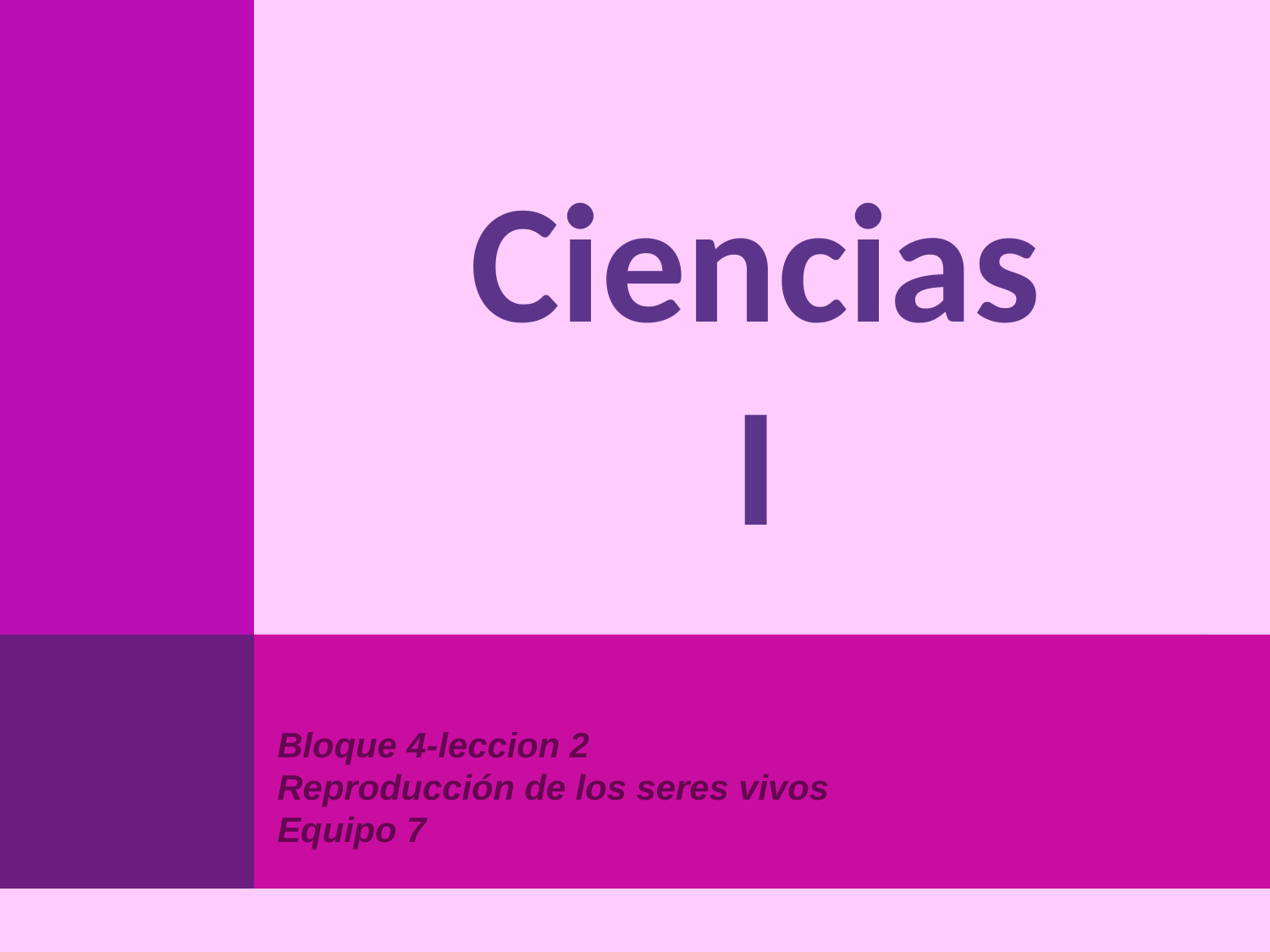

Ciencias I
Bloque 4-leccion 2
Reproducción de los seres vivos
Equipo 7